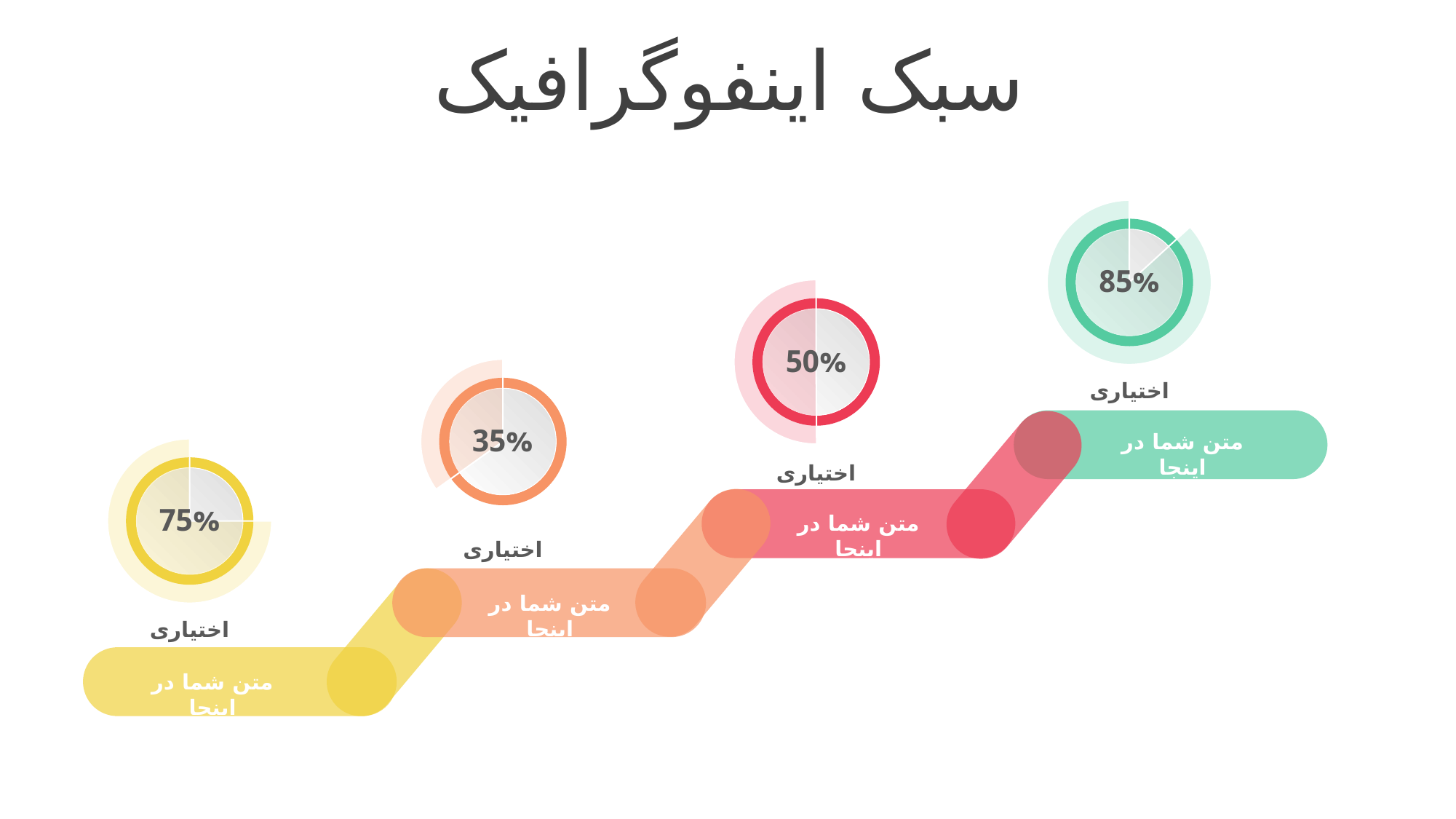

سبک اینفوگرافیک

85%

50%

35%
اختیاری

متن شما در اینجا

75%

اختیاری

متن شما در اینجا

اختیاری

متن شما در اینجا

اختیاری

متن شما در اینجا